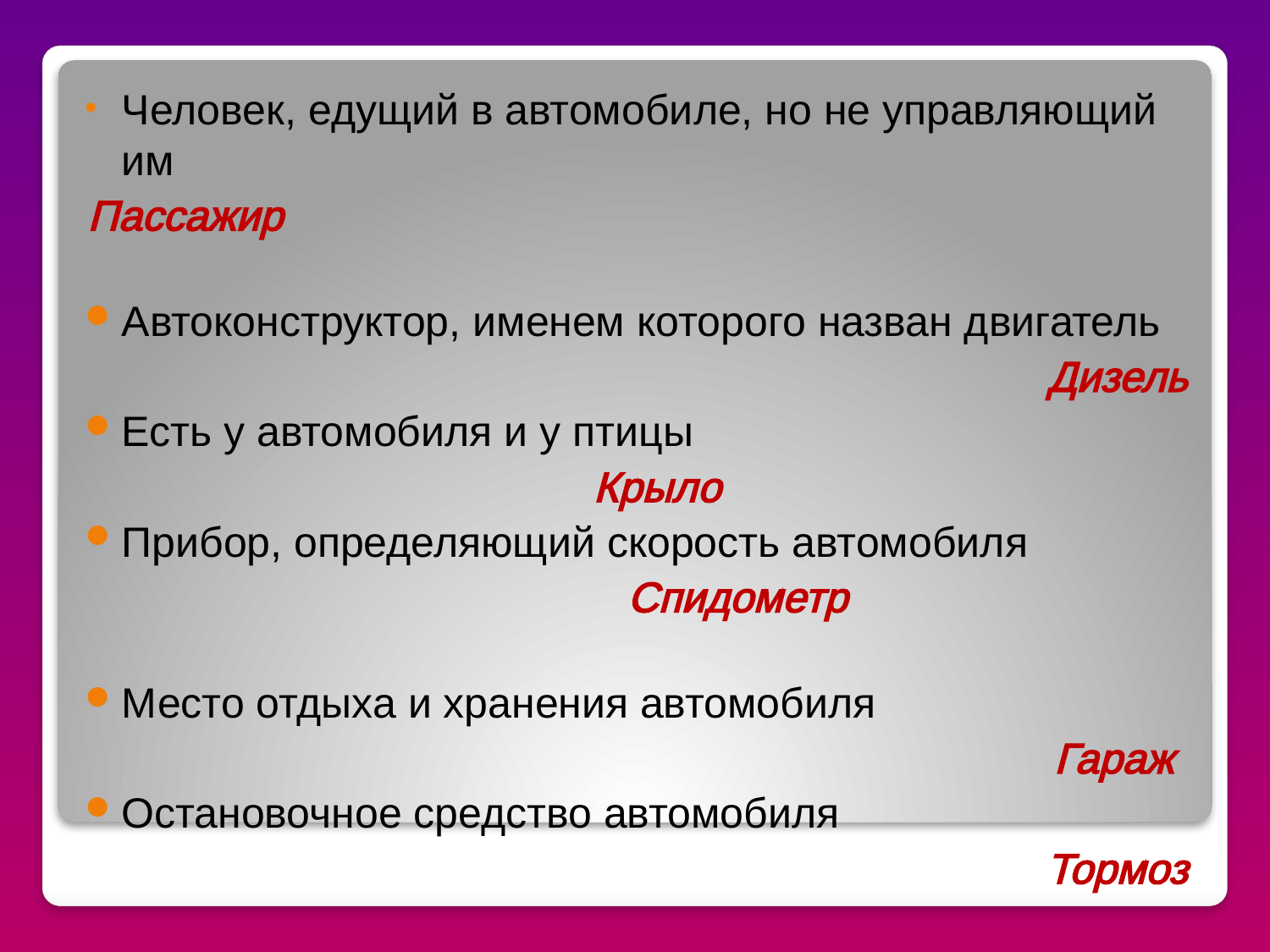

# Человек, едущий в автомобиле, но не управляющий им
Пассажир
Автоконструктор, именем которого назван двигатель
                                                                       Дизель
Есть у автомобиля и у птицы
                                Крыло
Прибор, определяющий скорость автомобиля
                                             Спидометр
Место отдыха и хранения автомобиля
                                                                      Гараж
Остановочное средство автомобиля
                                                                      Тормоз